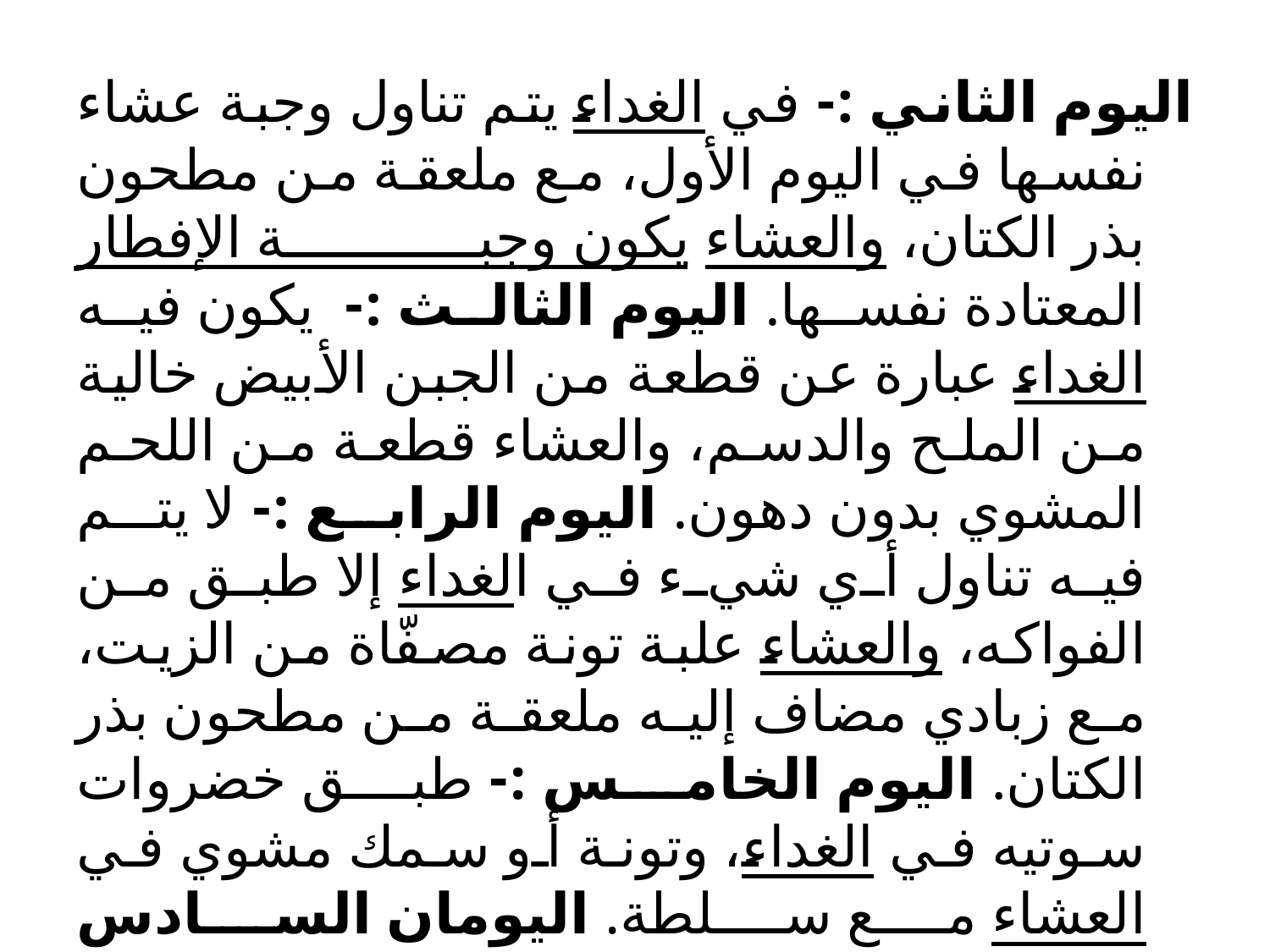

اليوم الثاني :- في الغداء يتم تناول وجبة عشاء نفسها في اليوم الأول، مع ملعقة من مطحون بذر الكتان، والعشاء يكون وجبة الإفطار المعتادة نفسها. اليوم الثالث :-  يكون فيه الغداء عبارة عن قطعة من الجبن الأبيض خالية من الملح والدسم، والعشاء قطعة من اللحم المشوي بدون دهون. اليوم الرابع :- لا يتم فيه تناول أي شيء في الغداء إلا طبق من الفواكه، والعشاء علبة تونة مصفّاة من الزيت، مع زبادي مضاف إليه ملعقة من مطحون بذر الكتان. اليوم الخامس :- طبق خضروات سوتيه في الغداء، وتونة أو سمك مشوي في العشاء مع سلطة. اليومان السادس والسابع:- يتناول اللحم المشوي والسلطة في كل من وجبتي الغداء والعشاء.